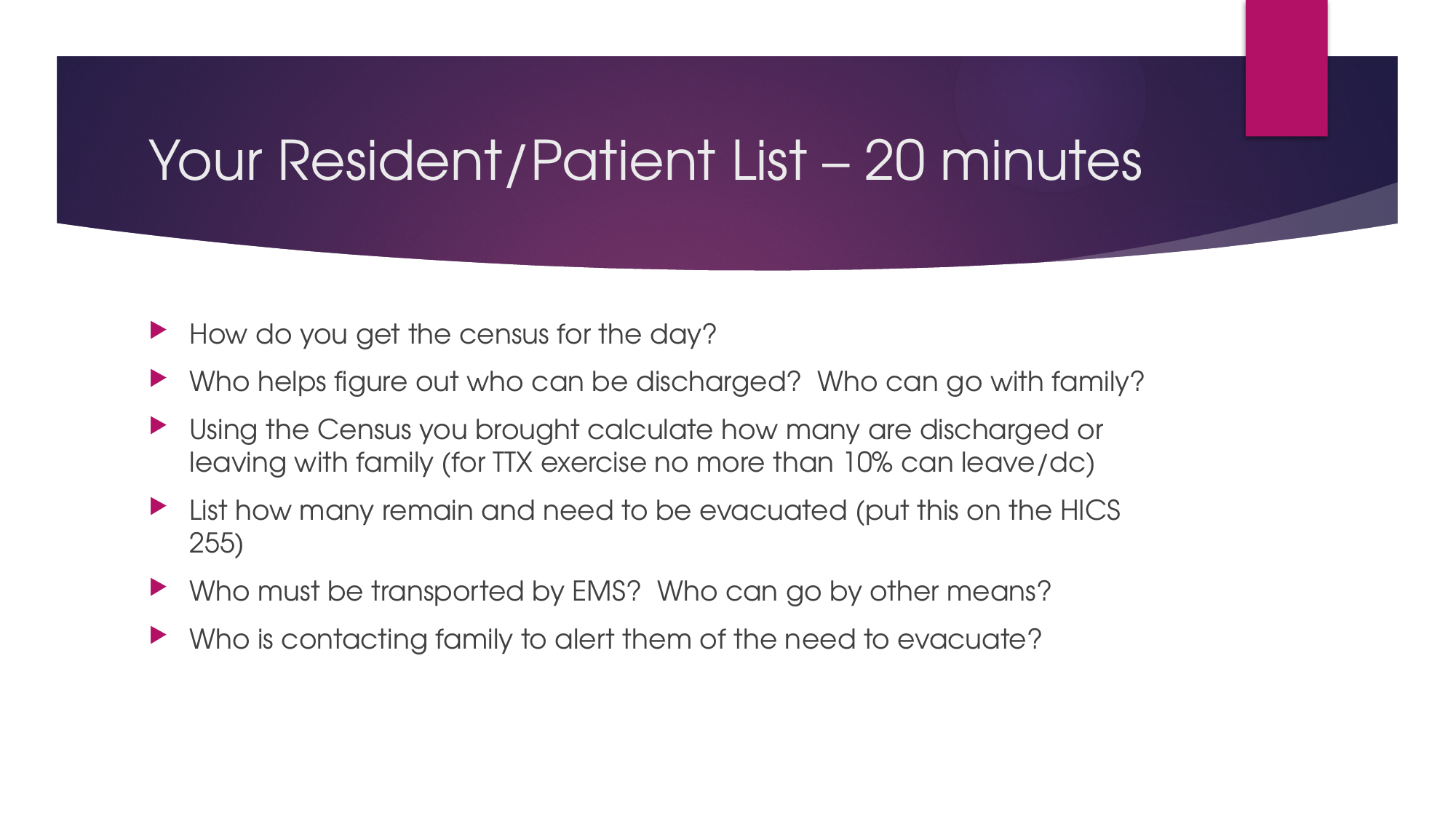

# Your Resident/Patient List – 20 minutes
How do you get the census for the day?
Who helps figure out who can be discharged?  Who can go with family?
Using the Census you brought calculate how many are discharged or leaving with family (for TTX exercise no more than 10% can leave/dc)
List how many remain and need to be evacuated (put this on the HICS 255)
Who must be transported by EMS?  Who can go by other means?
Who is contacting family to alert them of the need to evacuate?